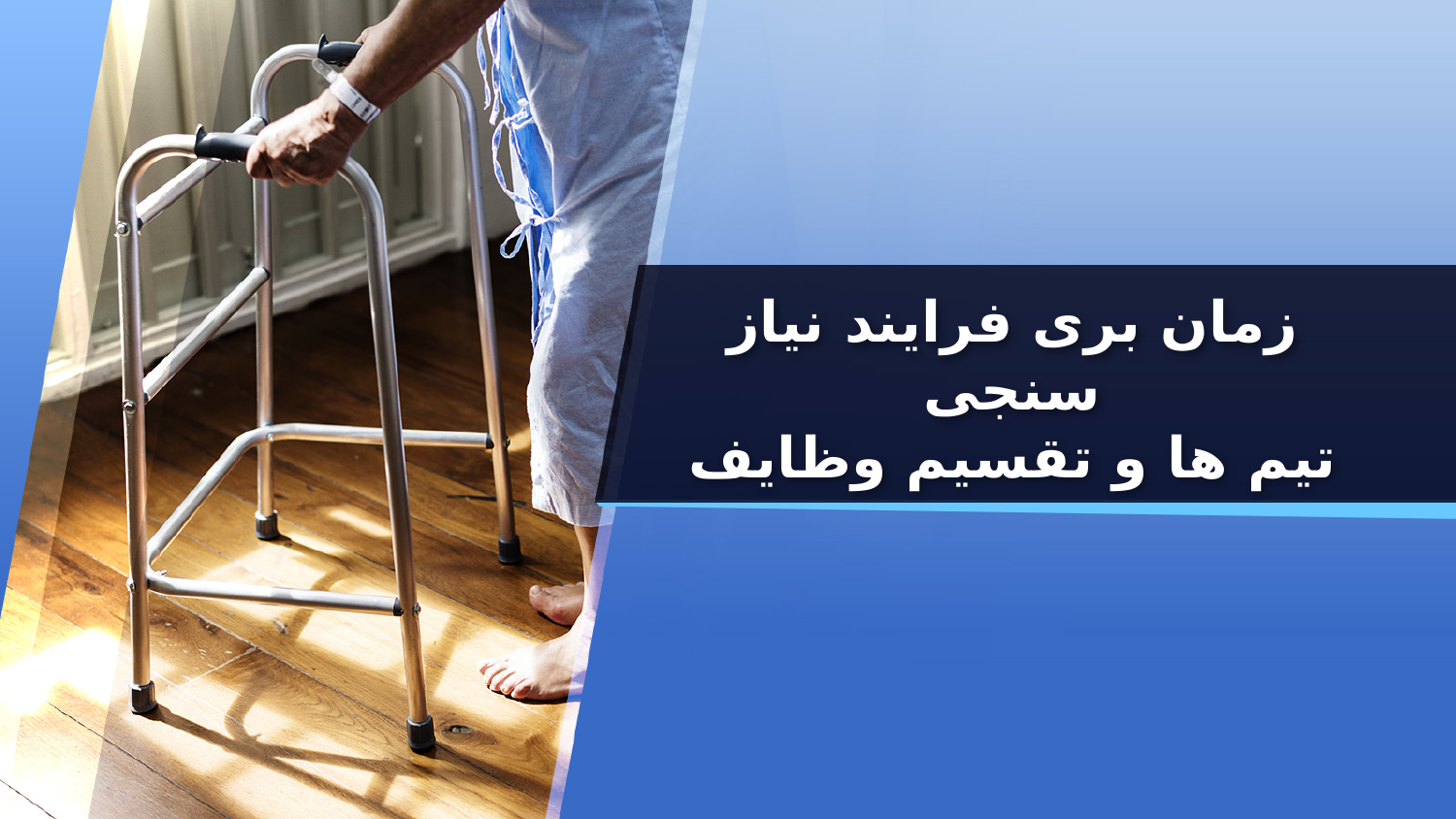

# زمان بری فرایند نیاز سنجی تیم ها و تقسیم وظایف